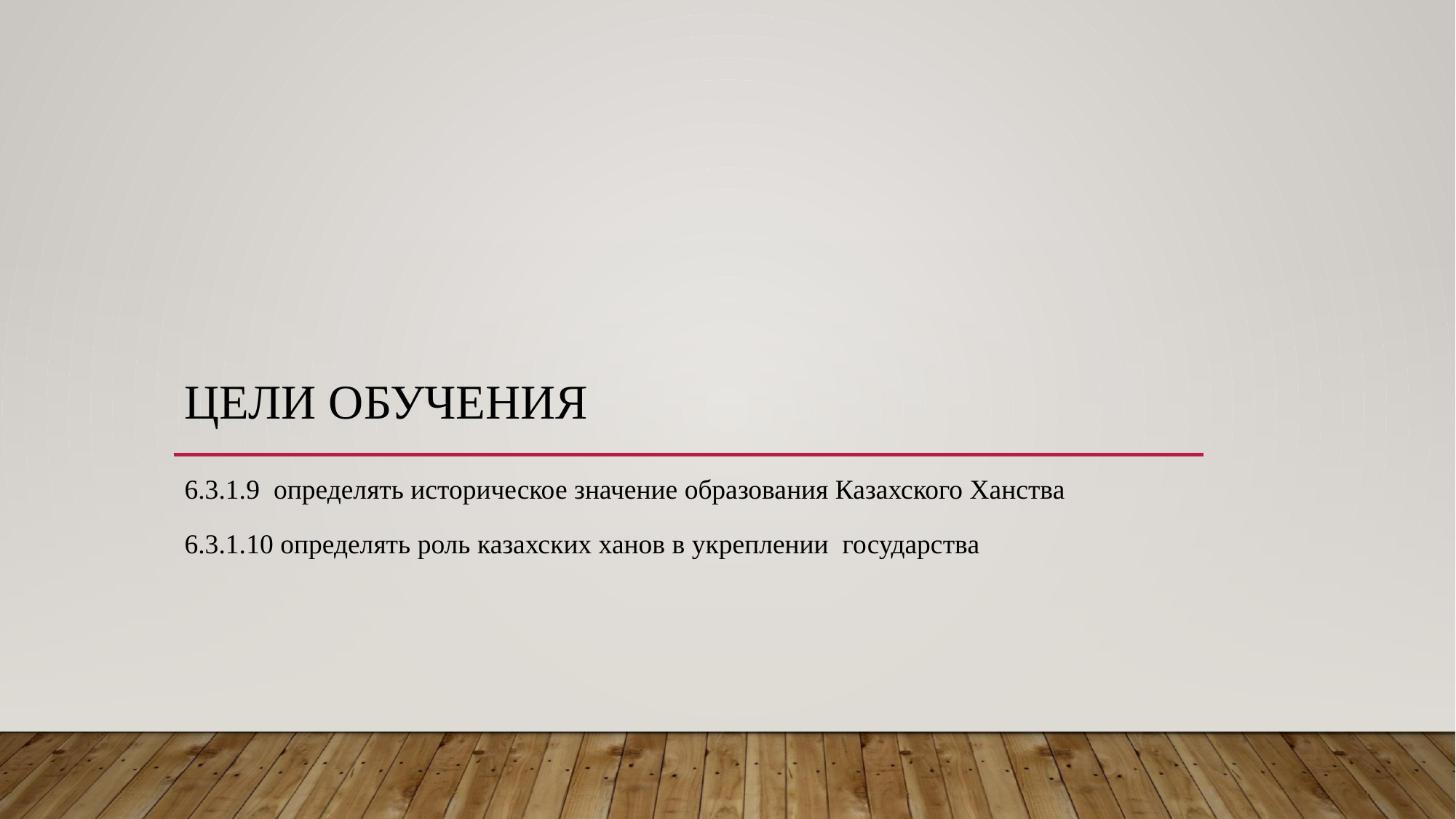

# Цели обучения
6.3.1.9  определять историческое значение образования Казахского Ханства
6.3.1.10 определять роль казахских ханов в укреплении  государства